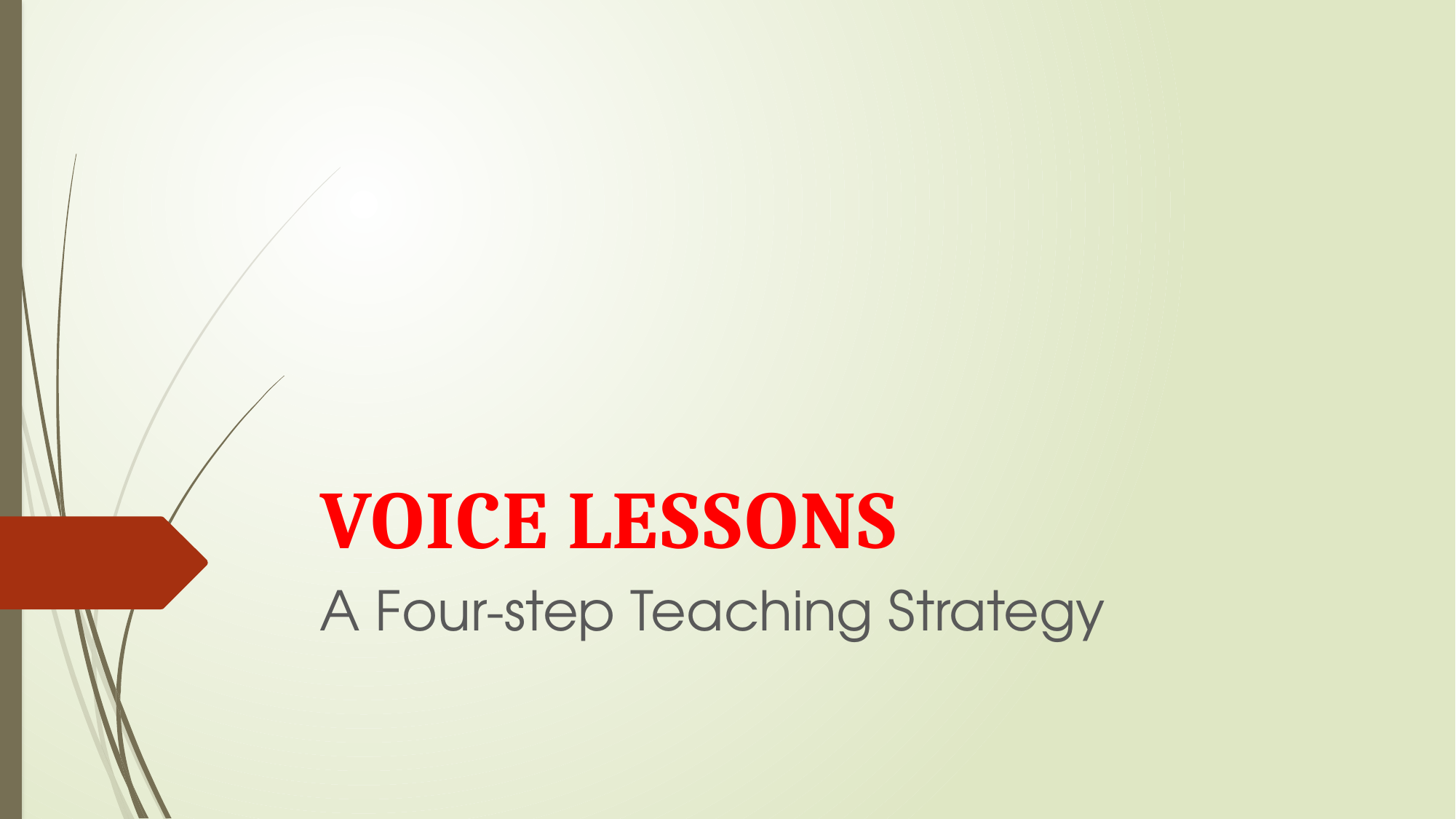

# VOICE LESSONS
A Four-step Teaching Strategy